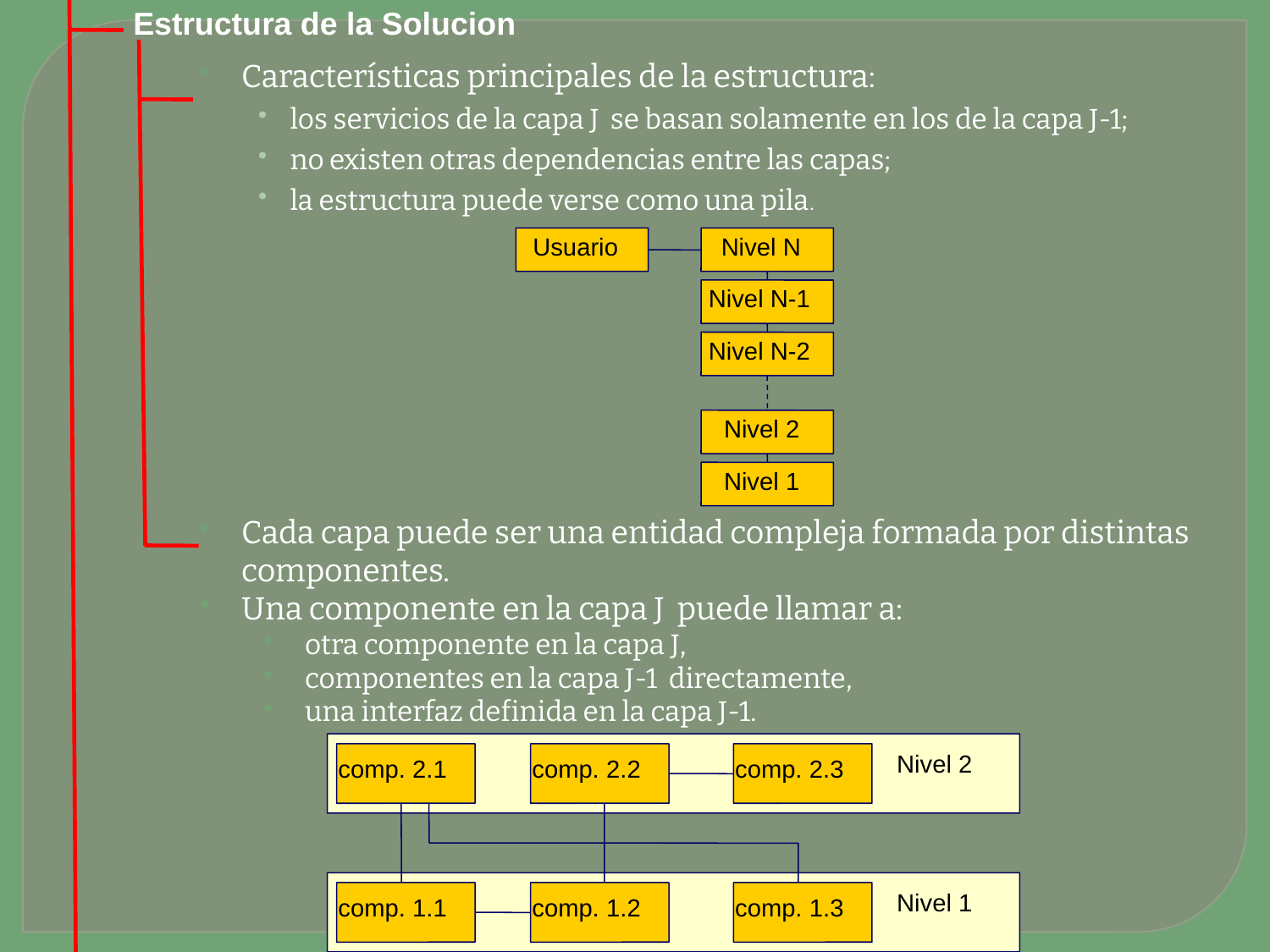

Estructura de la Solucion

Características principales de la estructura:
los servicios de la capa J  se basan solamente en los de la capa J-1;
no existen otras dependencias entre las capas;
la estructura puede verse como una pila.

Usuario

Nivel N
Nivel N-1

Nivel N-2

Nivel 2

Nivel 1
Cada capa puede ser una entidad compleja formada por distintas componentes.
Una componente en la capa J  puede llamar a:
otra componente en la capa J,
componentes en la capa J-1  directamente,
una interfaz definida en la capa J-1.

comp. 2.1

comp. 2.2

comp. 2.3
Nivel 2

comp. 1.1

comp. 1.2

comp. 1.3
Nivel 1